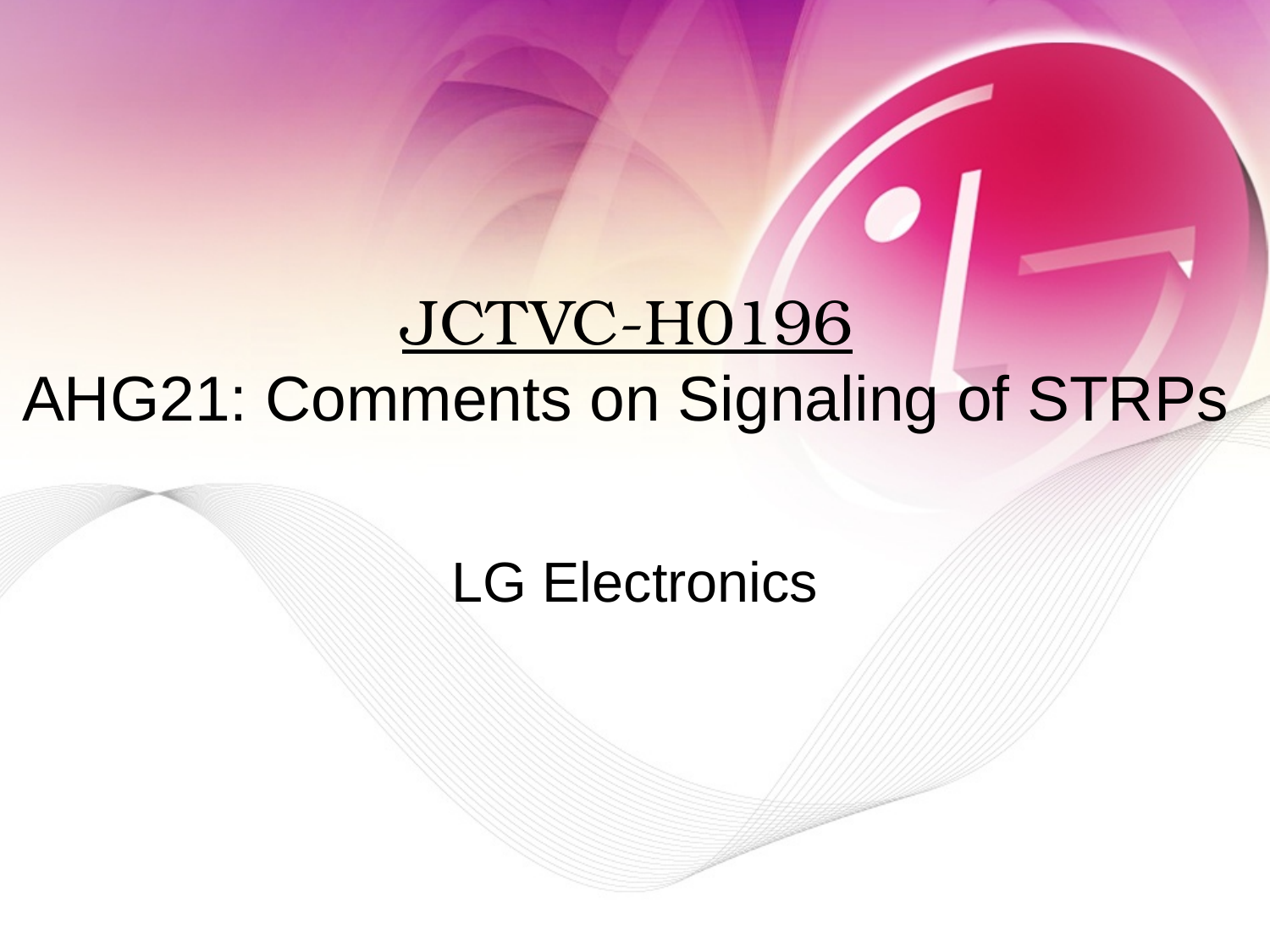

# JCTVC-H0196 AHG21: Comments on Signaling of STRPs
LG Electronics